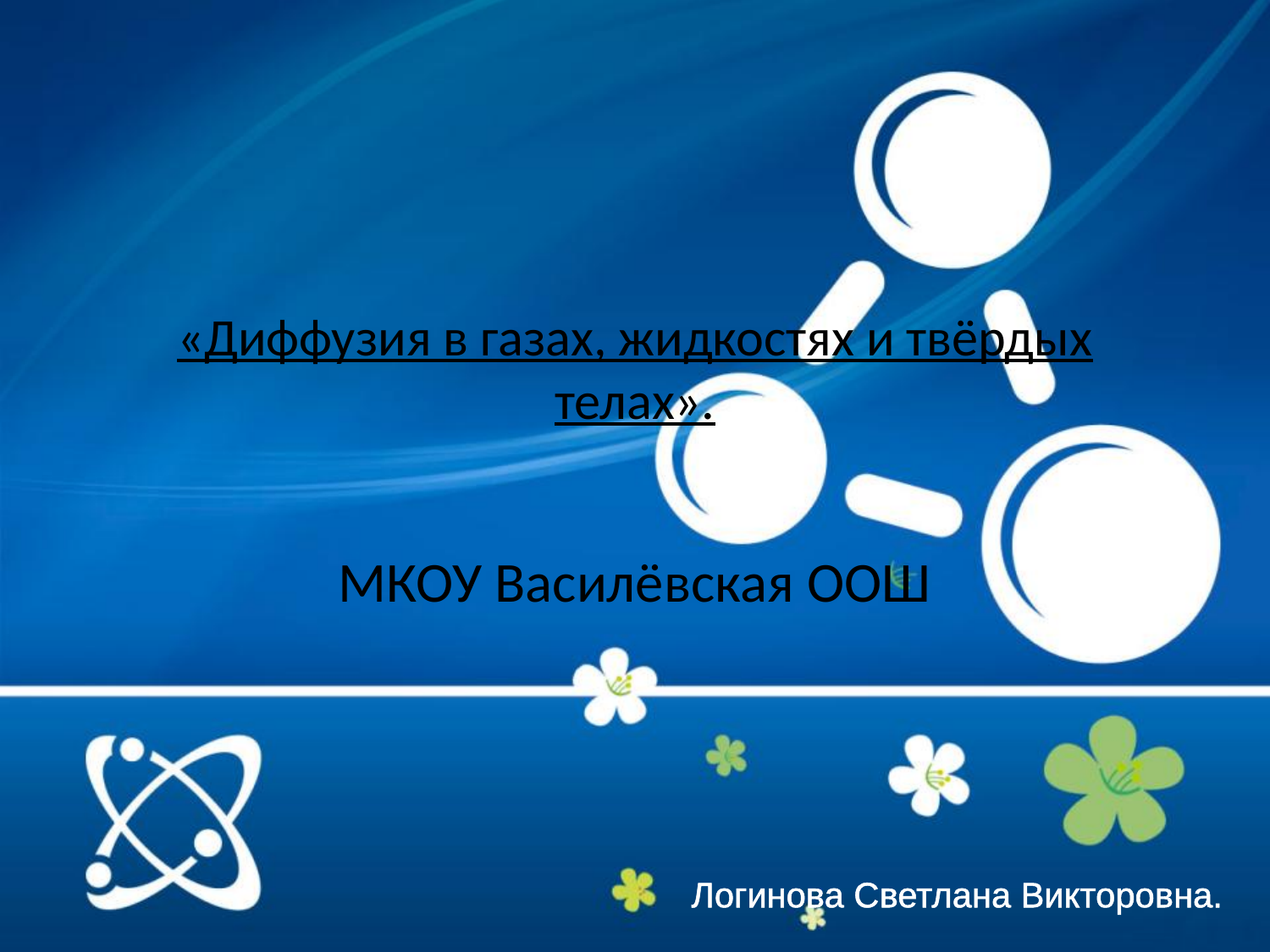

# «Диффузия в газах, жидкостях и твёрдых телах».
МКОУ Василёвская ООШ
Логинова Светлана Викторовна.